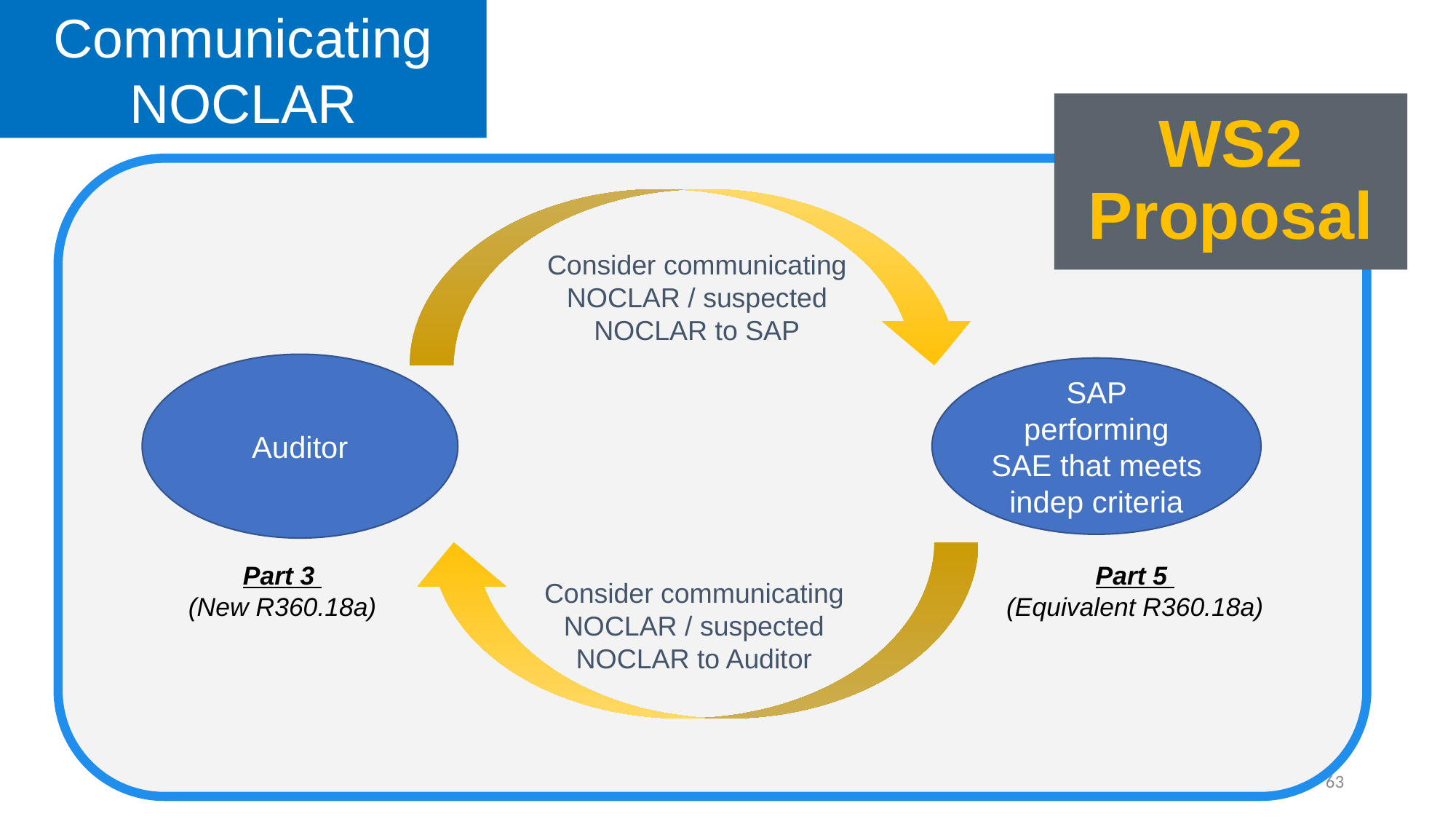

Communicating NOCLAR
WS2 Proposal

Consider communicating NOCLAR / suspected NOCLAR to SAP
Auditor
SAP performing SAE that meets indep criteria

Part 3
(New R360.18a)
Part 5
(Equivalent R360.18a)
Consider communicating NOCLAR / suspected NOCLAR to Auditor
63